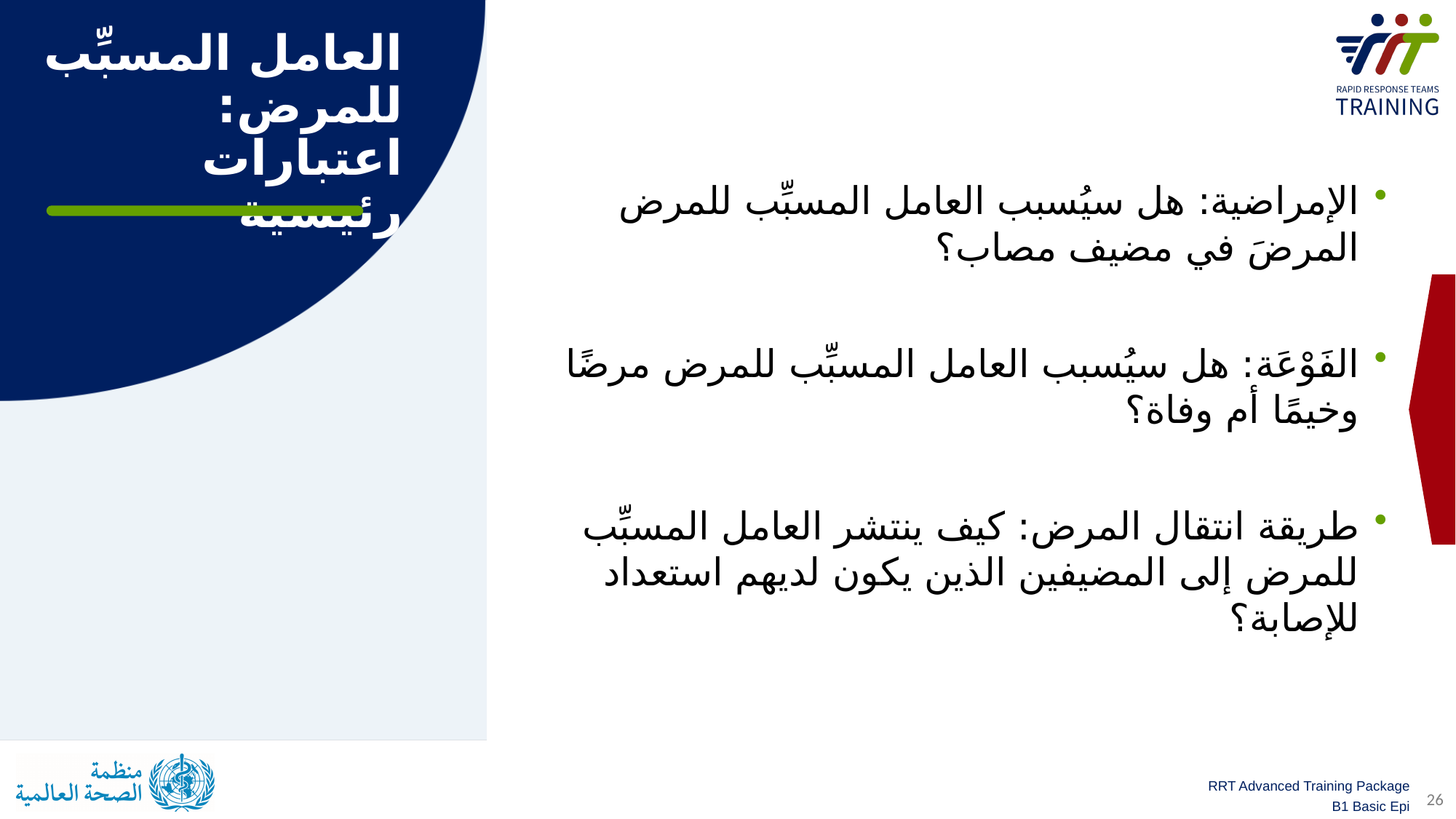

# العامل المسبِّب للمرض: اعتبارات رئيسية
الإمراضية: هل سيُسبب العامل المسبِّب للمرض المرضَ في مضيف مصاب؟

الفَوْعَة: هل سيُسبب العامل المسبِّب للمرض مرضًا وخيمًا أم وفاة؟

طريقة انتقال المرض: كيف ينتشر العامل المسبِّب للمرض إلى المضيفين الذين يكون لديهم استعداد للإصابة؟